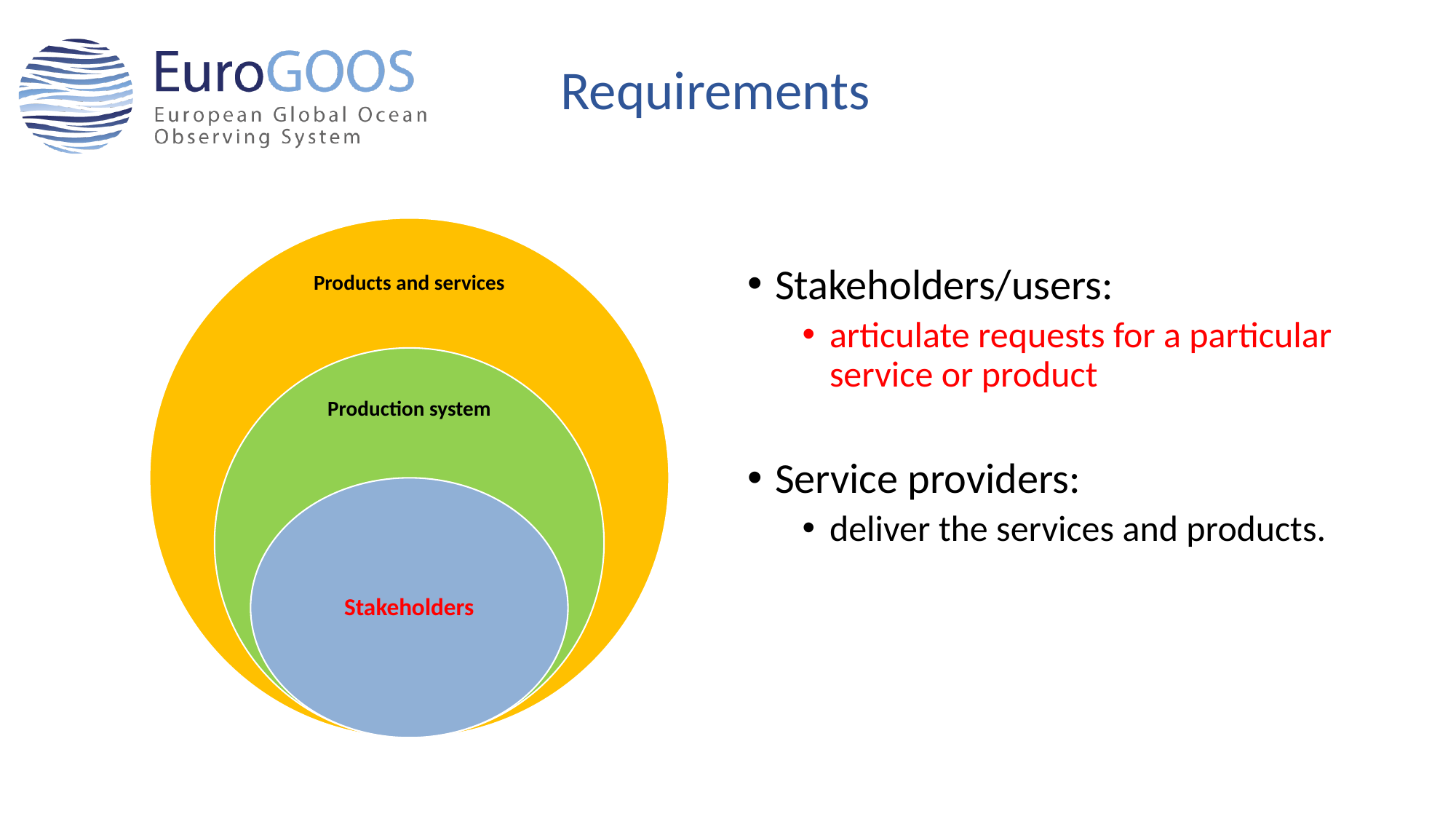

# Requirements
Products and services
Production system
Stakeholders
Stakeholders/users:
articulate requests for a particular service or product

Service providers:
deliver the services and products.